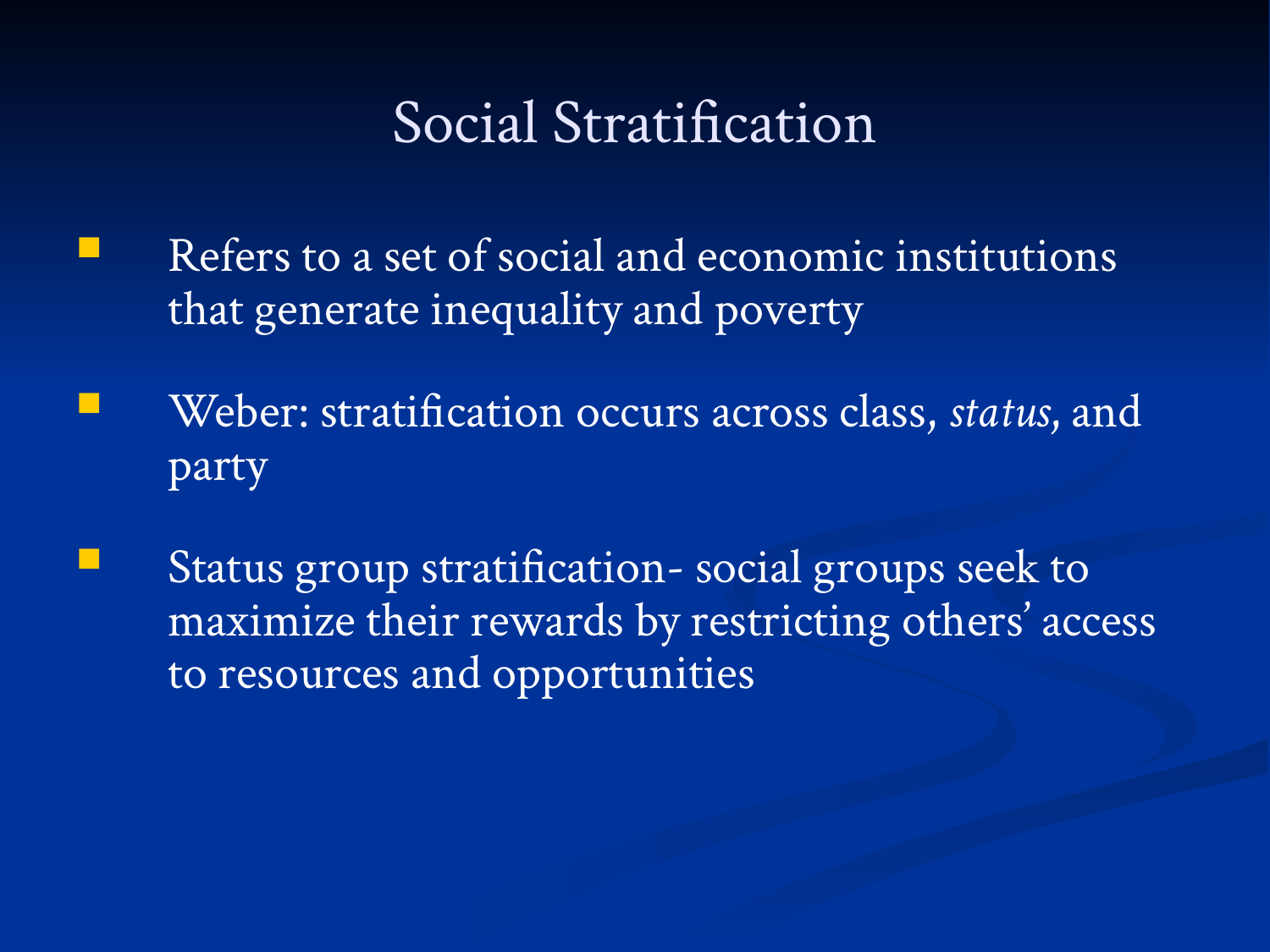

# Social Stratification
Refers to a set of social and economic institutions that generate inequality and poverty
Weber: stratification occurs across class, status, and party
Status group stratification- social groups seek to maximize their rewards by restricting others’ access to resources and opportunities